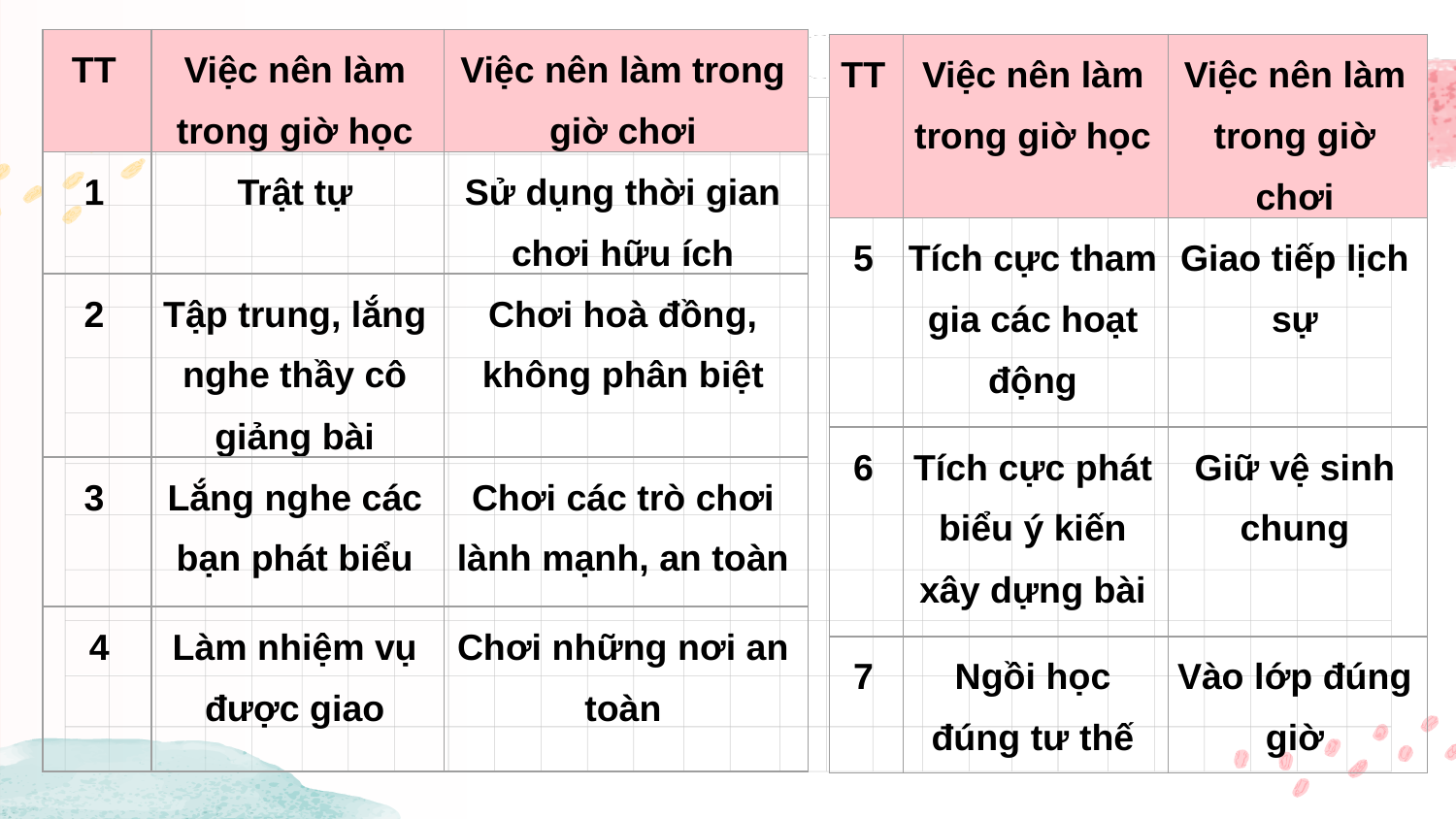

| TT | Việc nên làm trong giờ học | Việc nên làm trong giờ chơi |
| --- | --- | --- |
| 1 | Trật tự | Sử dụng thời gian chơi hữu ích |
| 2 | Tập trung, lắng nghe thầy cô giảng bài | Chơi hoà đồng, không phân biệt |
| 3 | Lắng nghe các bạn phát biểu | Chơi các trò chơi lành mạnh, an toàn |
| 4 | Làm nhiệm vụ được giao | Chơi những nơi an toàn |
| TT | Việc nên làm trong giờ học | Việc nên làm trong giờ chơi |
| --- | --- | --- |
| 5 | Tích cực tham gia các hoạt động | Giao tiếp lịch sự |
| 6 | Tích cực phát biểu ý kiến xây dựng bài | Giữ vệ sinh chung |
| 7 | Ngồi học đúng tư thế | Vào lớp đúng giờ |